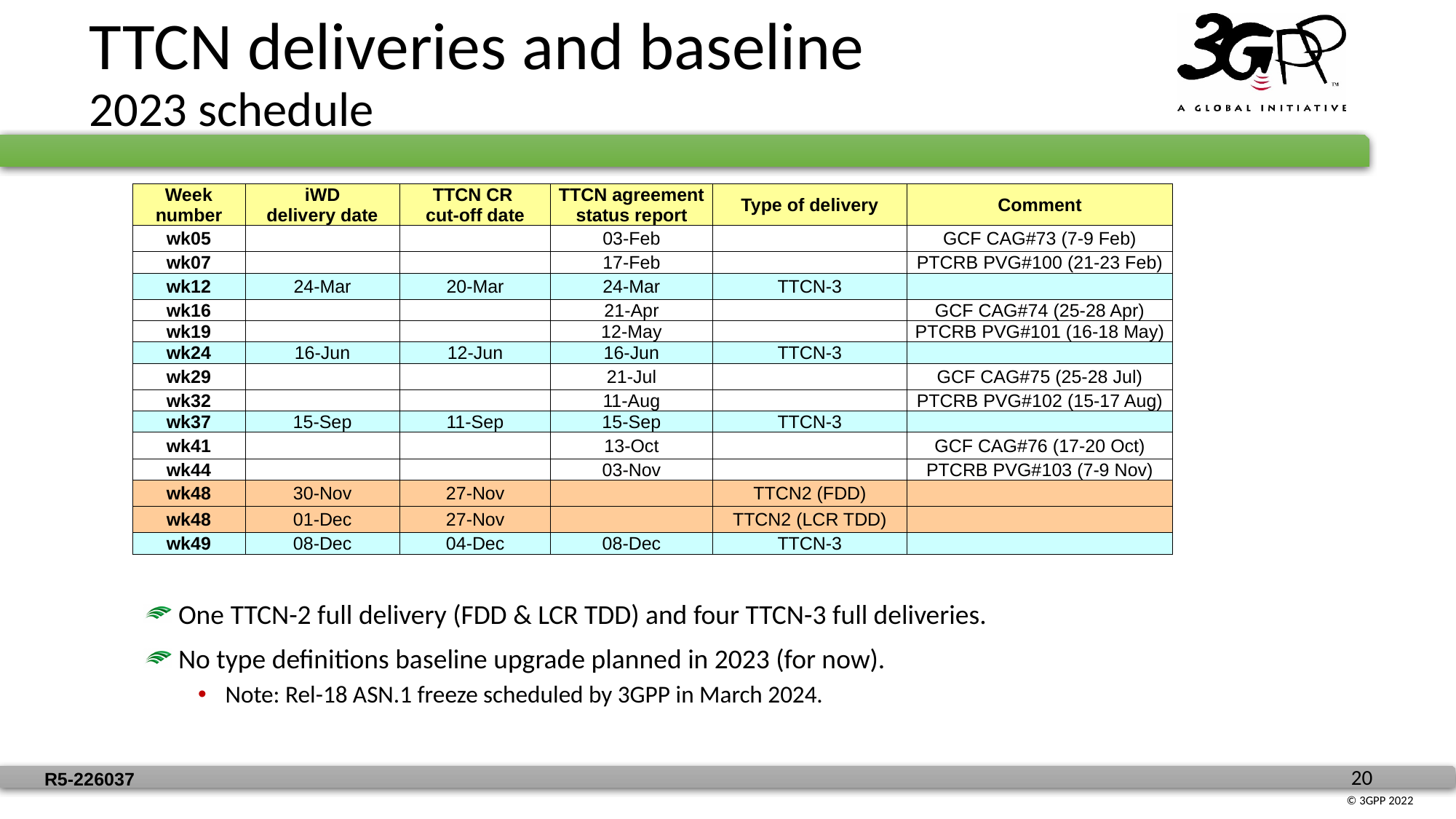

# TTCN deliveries and baseline 2023 schedule
| Week number | iWD delivery date | TTCN CR cut-off date | TTCN agreement status report | Type of delivery | Comment |
| --- | --- | --- | --- | --- | --- |
| wk05 |  |  | 03-Feb |  | GCF CAG#73 (7-9 Feb) |
| wk07 |  |  | 17-Feb |  | PTCRB PVG#100 (21-23 Feb) |
| wk12 | 24-Mar | 20-Mar | 24-Mar | TTCN-3 |  |
| wk16 |  |  | 21-Apr |  | GCF CAG#74 (25-28 Apr) |
| wk19 |  |  | 12-May |  | PTCRB PVG#101 (16-18 May) |
| wk24 | 16-Jun | 12-Jun | 16-Jun | TTCN-3 |  |
| wk29 |  |  | 21-Jul |  | GCF CAG#75 (25-28 Jul) |
| wk32 |  |  | 11-Aug |  | PTCRB PVG#102 (15-17 Aug) |
| wk37 | 15-Sep | 11-Sep | 15-Sep | TTCN-3 |  |
| wk41 |  |  | 13-Oct |  | GCF CAG#76 (17-20 Oct) |
| wk44 |  |  | 03-Nov |  | PTCRB PVG#103 (7-9 Nov) |
| wk48 | 30-Nov | 27-Nov |  | TTCN2 (FDD) |  |
| wk48 | 01-Dec | 27-Nov |  | TTCN2 (LCR TDD) |  |
| wk49 | 08-Dec | 04-Dec | 08-Dec | TTCN-3 |  |
 One TTCN-2 full delivery (FDD & LCR TDD) and four TTCN-3 full deliveries.
 No type definitions baseline upgrade planned in 2023 (for now).
Note: Rel-18 ASN.1 freeze scheduled by 3GPP in March 2024.